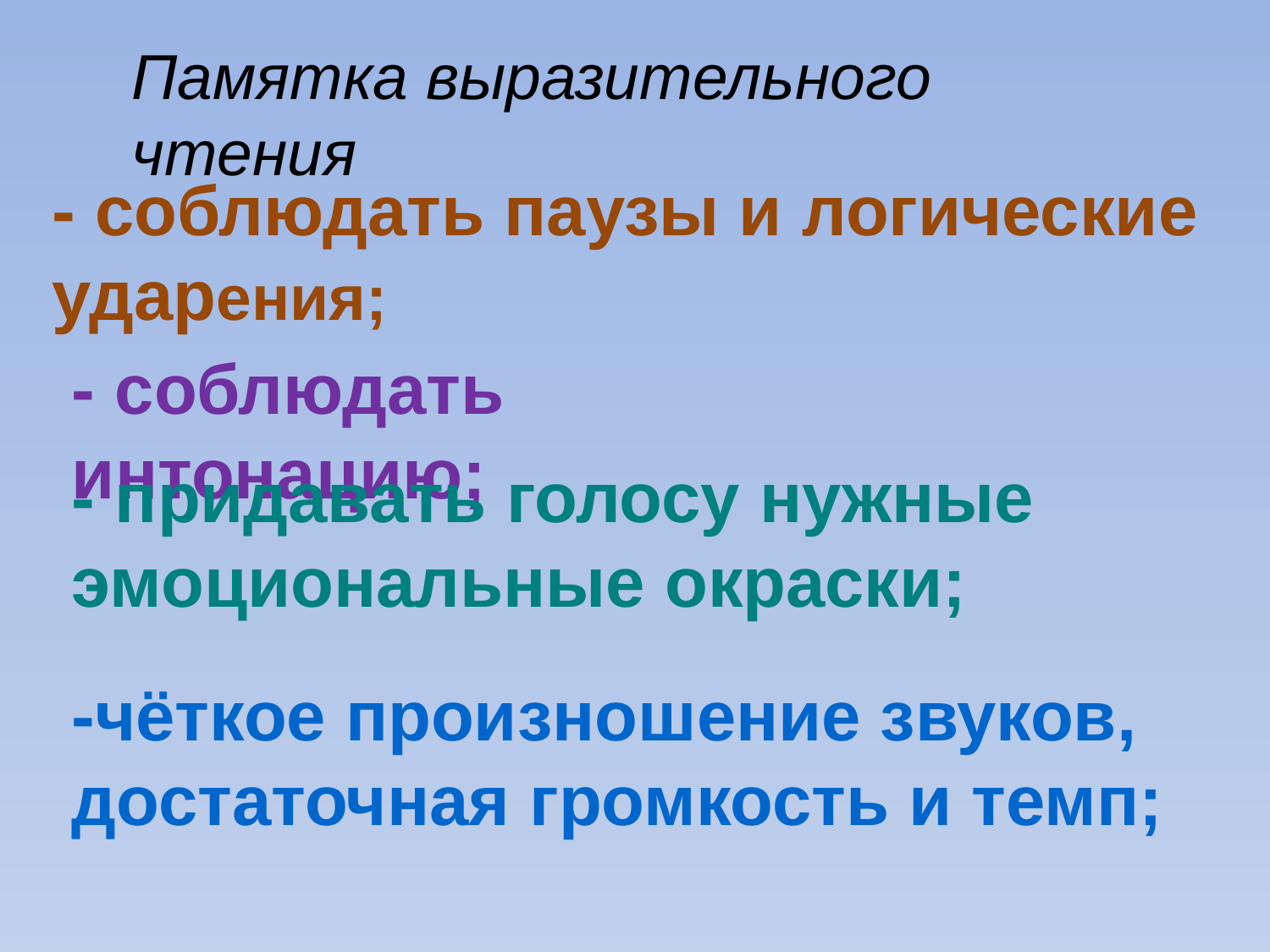

Памятка выразительного чтения
- соблюдать паузы и логические ударения;
- соблюдать интонацию;
- придавать голосу нужные эмоциональные окраски;
-чёткое произношение звуков, достаточная громкость и темп;